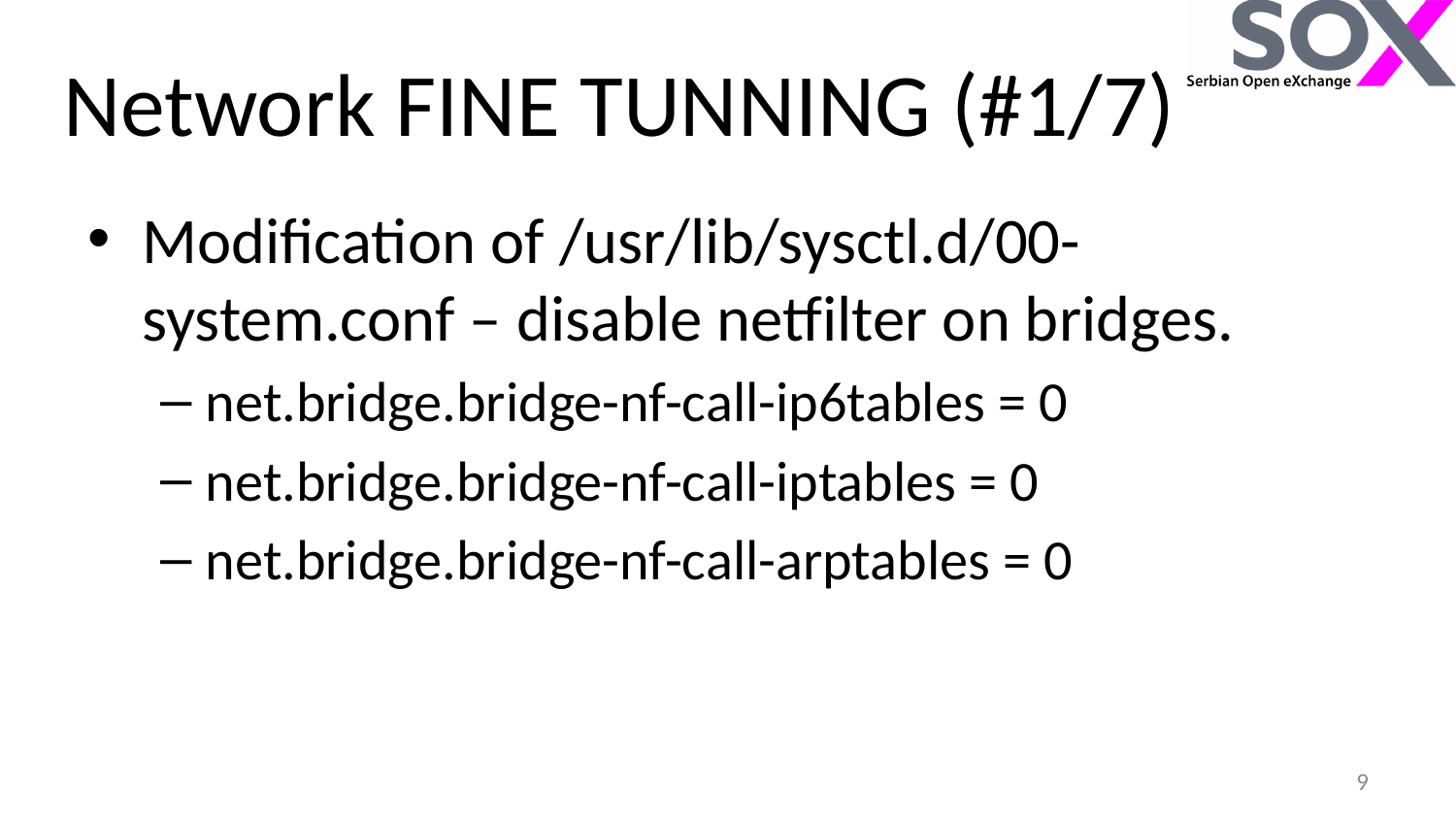

# Network FINE TUNNING (#1/7)
Modification of /usr/lib/sysctl.d/00-system.conf – disable netfilter on bridges.
net.bridge.bridge-nf-call-ip6tables = 0
net.bridge.bridge-nf-call-iptables = 0
net.bridge.bridge-nf-call-arptables = 0
9